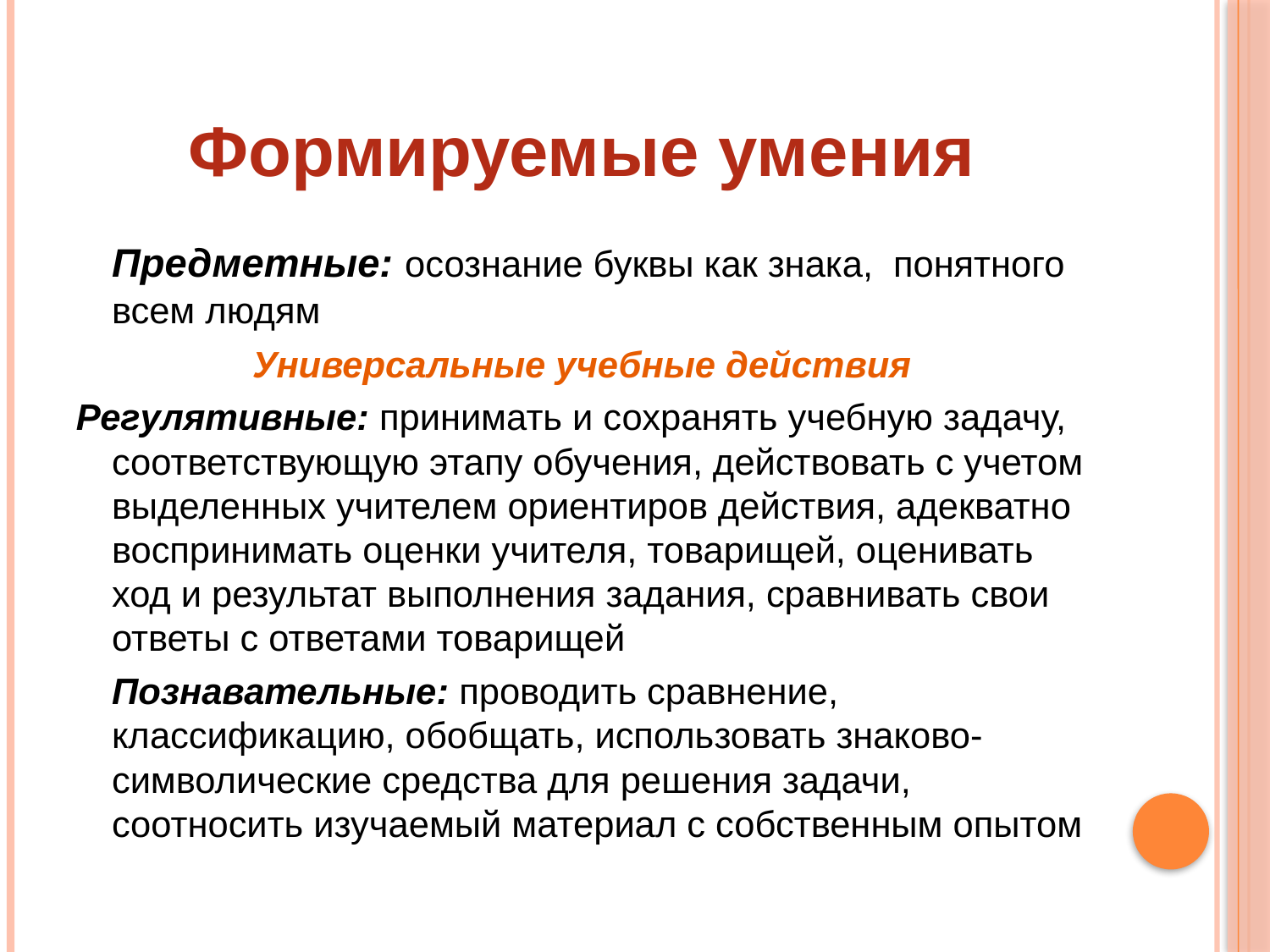

# Формируемые умения
	Предметные: осознание буквы как знака,  понятного всем людям
Универсальные учебные действия
Регулятивные: принимать и сохранять учебную задачу, соответствующую этапу обучения, действовать с учетом выделенных учителем ориентиров действия, адекватно воспринимать оценки учителя, товарищей, оценивать ход и результат выполнения задания, сравнивать свои ответы с ответами товарищей
	Познавательные: проводить сравнение, классификацию, обобщать, использовать знаково-символические средства для решения задачи, соотносить изучаемый материал с собственным опытом